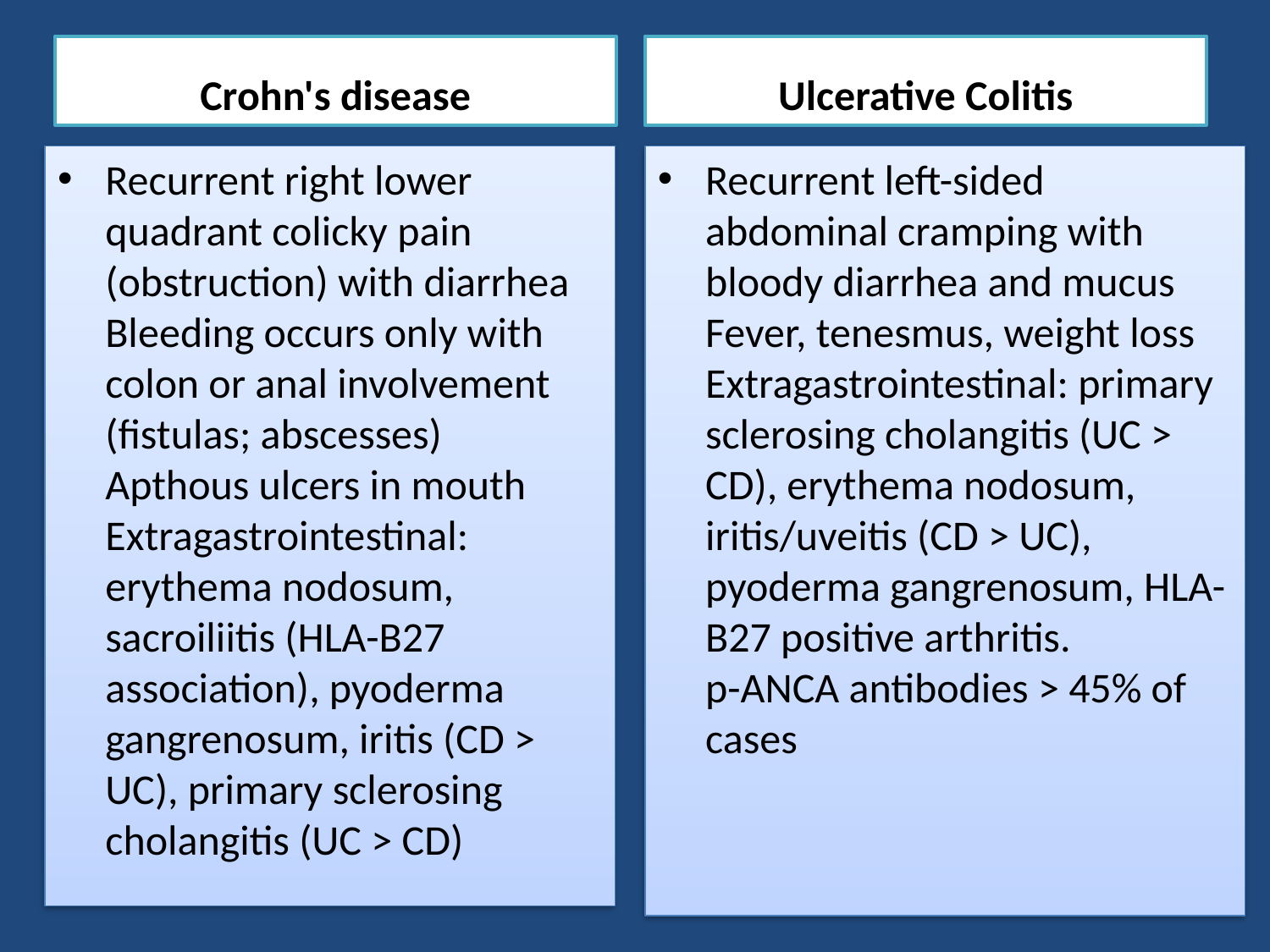

Crohn's disease
Ulcerative Colitis
Recurrent right lower quadrant colicky pain (obstruction) with diarrhea
Bleeding occurs only with colon or anal involvement (fistulas; abscesses)
Apthous ulcers in mouth
Extragastrointestinal: erythema nodosum, sacroiliitis (HLA-B27 association), pyoderma gangrenosum, iritis (CD > UC), primary sclerosing cholangitis (UC > CD)
Recurrent left-sided abdominal cramping with bloody diarrhea and mucus
Fever, tenesmus, weight loss
Extragastrointestinal: primary sclerosing cholangitis (UC > CD), erythema nodosum, iritis/uveitis (CD > UC), pyoderma gangrenosum, HLA-B27 positive arthritis.
p-ANCA antibodies > 45% of cases